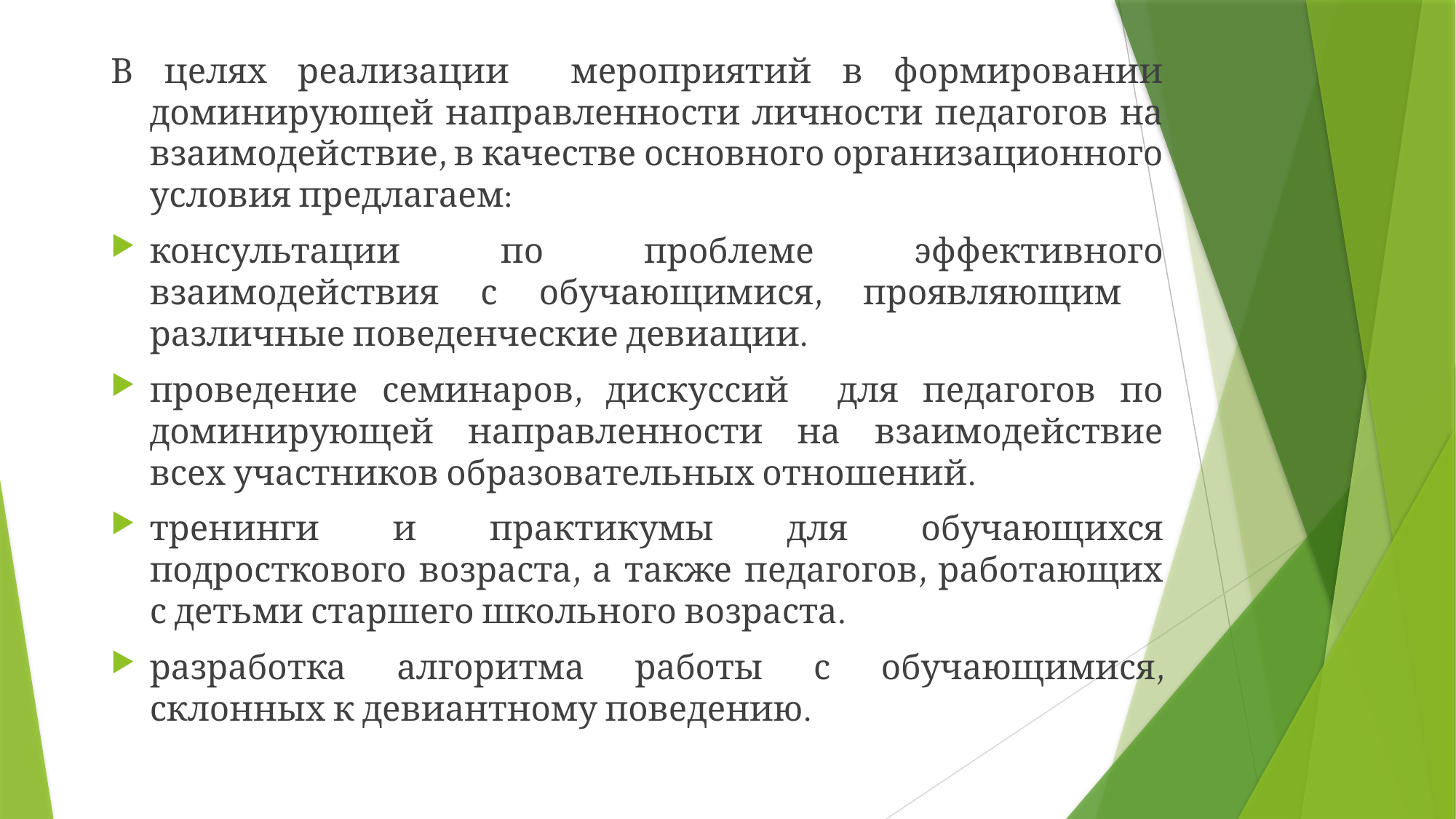

В целях реализации  мероприятий в формировании доминирующей направленности личности педагогов на взаимодействие, в качестве основного организационного условия предлагаем:
консультации по проблеме эффективного взаимодействия с обучающимися, проявляющим  различные поведенческие девиации.
проведение семинаров, дискуссий  для педагогов по доминирующей направленности на взаимодействие всех участников образовательных отношений.
тренинги и практикумы для обучающихся подросткового возраста, а также педагогов, работающих с детьми старшего школьного возраста.
разработка алгоритма работы с обучающимися, склонных к девиантному поведению.